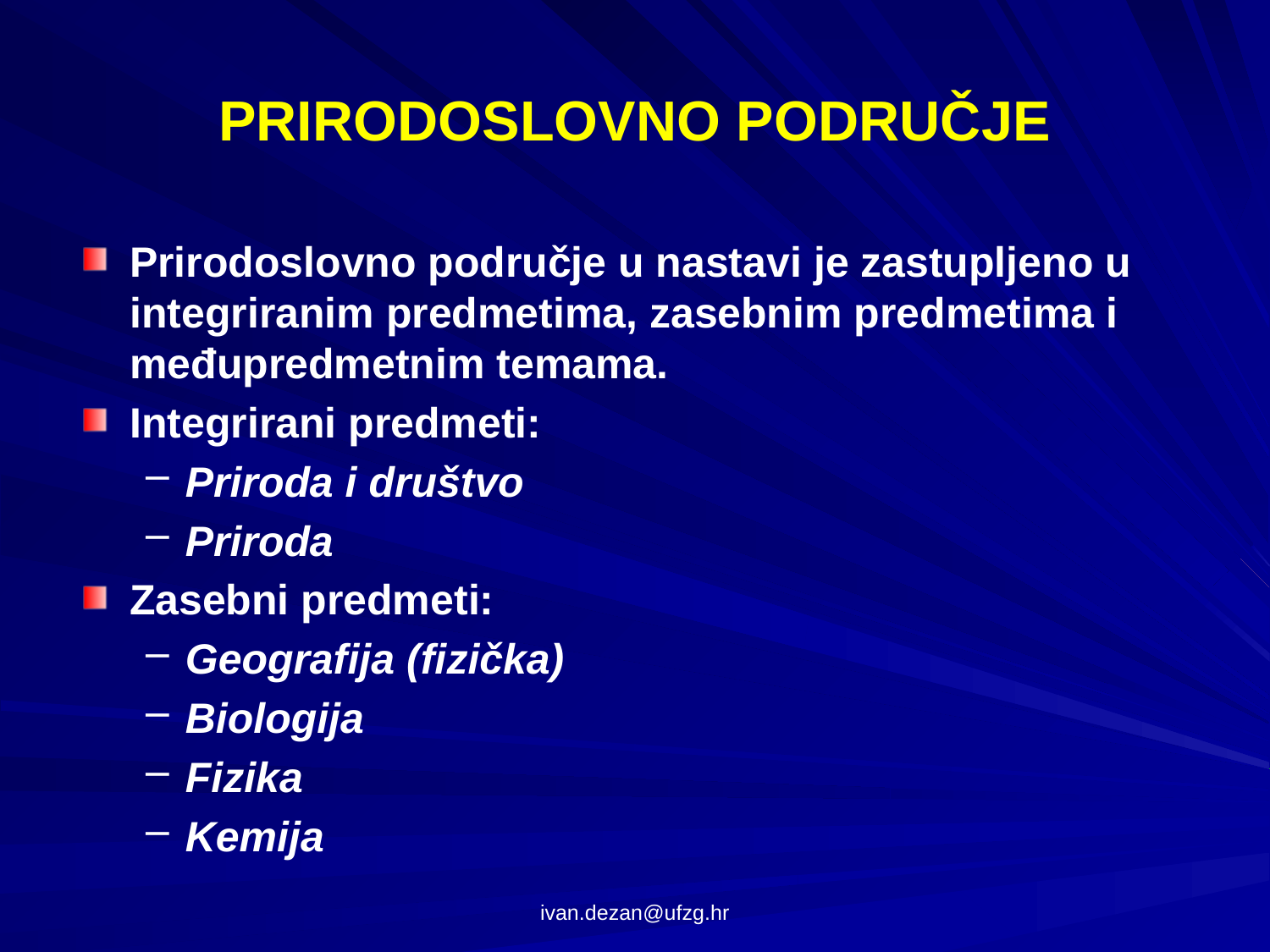

# PRIRODOSLOVNO PODRUČJE
Prirodoslovno područje u nastavi je zastupljeno u integriranim predmetima, zasebnim predmetima i međupredmetnim temama.
Integrirani predmeti:
Priroda i društvo
Priroda
Zasebni predmeti:
Geografija (fizička)
Biologija
Fizika
Kemija

ivan.dezan@ufzg.hr